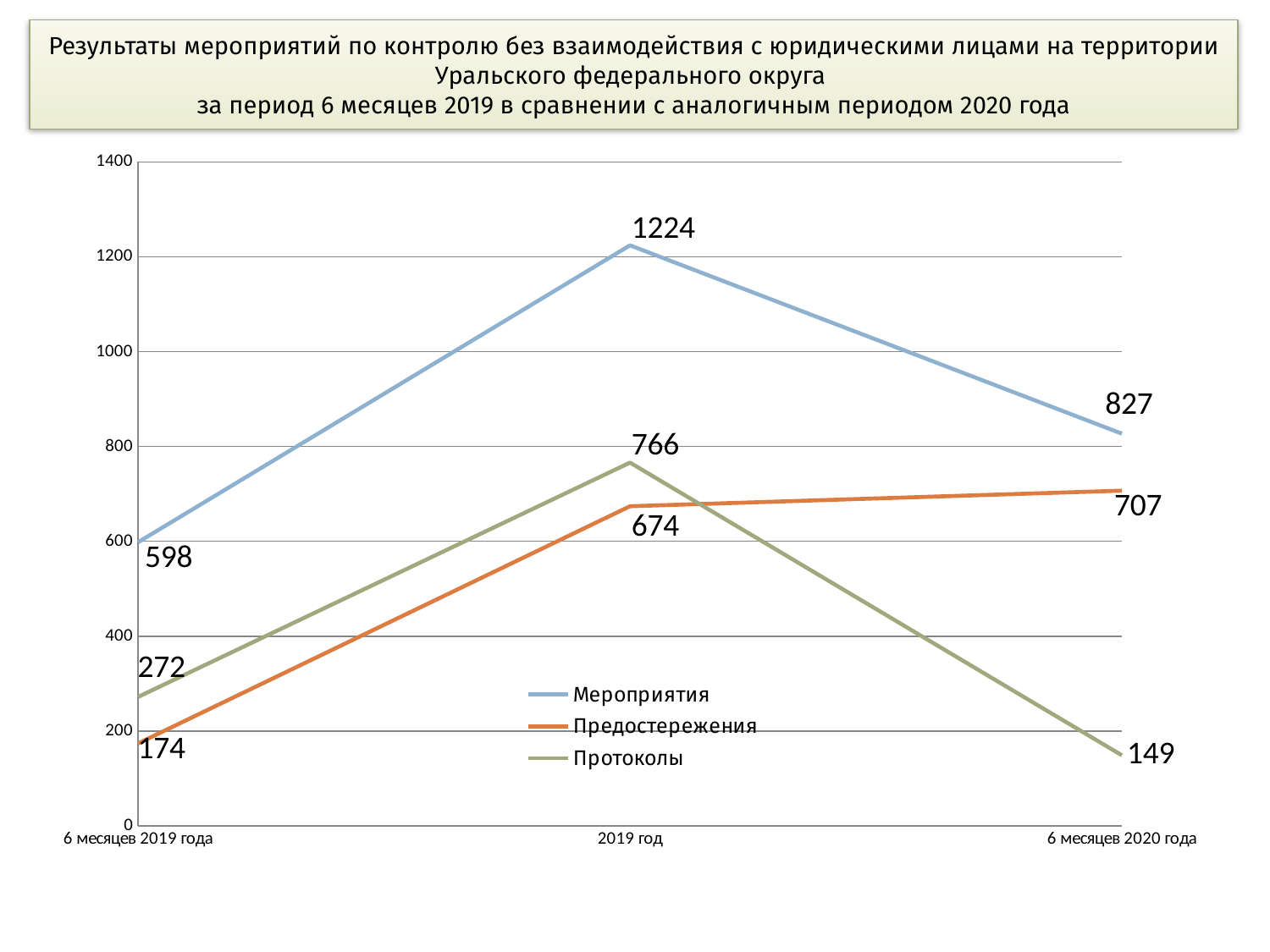

Результаты мероприятий по контролю без взаимодействия с юридическими лицами на территории Уральского федерального округа
за период 6 месяцев 2019 в сравнении с аналогичным периодом 2020 года

### Chart

| Category | Мероприятия | Предостережения | Протоколы |
|---|---|---|---|
| 6 месяцев 2019 года | 598.0 | 174.0 | 272.0 |
| 2019 год | 1224.0 | 674.0 | 766.0 |
| 6 месяцев 2020 года | 827.0 | 707.0 | 149.0 |